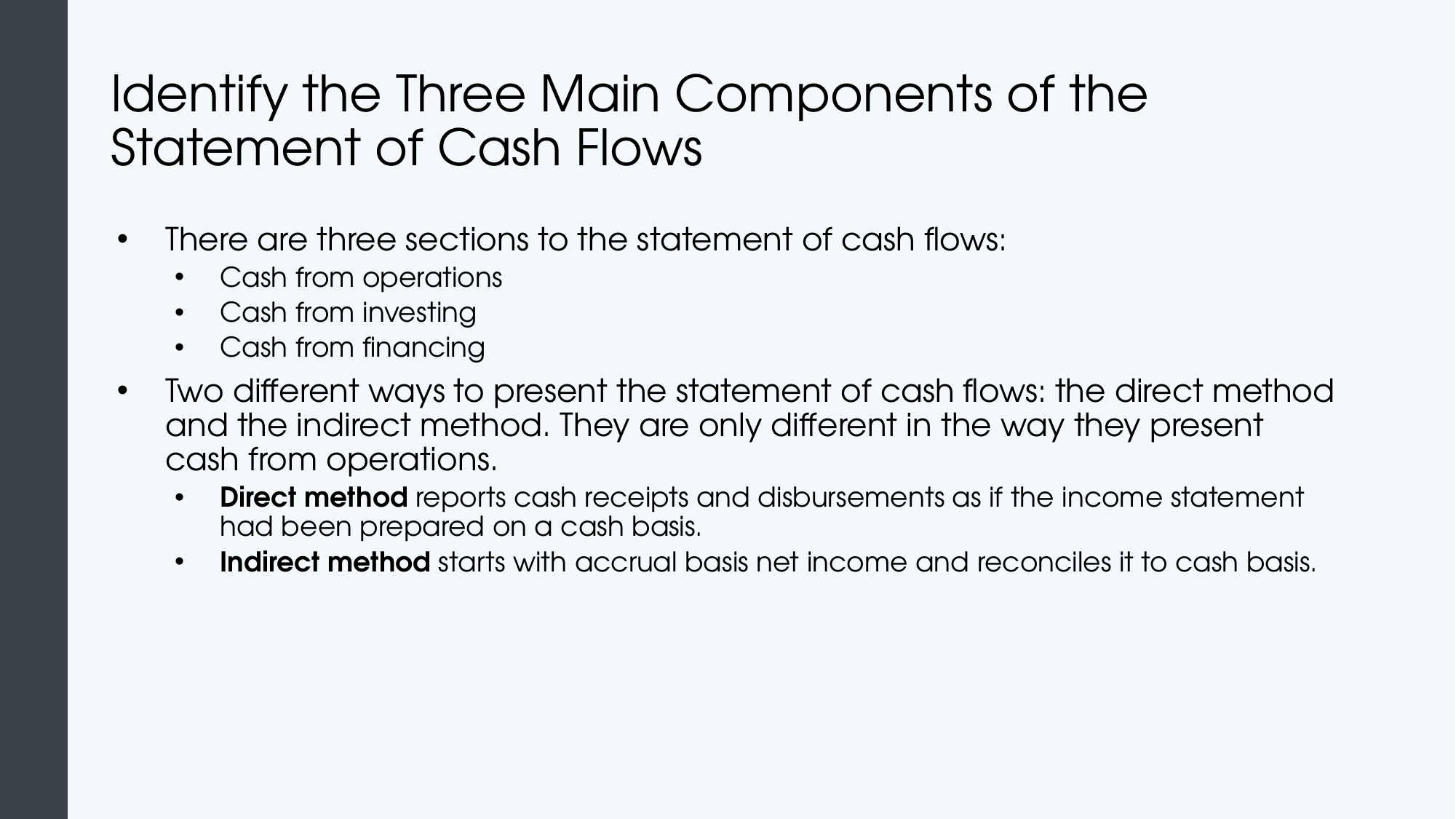

# Identify the Three Main Components of the Statement of Cash Flows
There are three sections to the statement of cash flows:
Cash from operations
Cash from investing
Cash from financing
Two different ways to present the statement of cash flows: the direct method and the indirect method. They are only different in the way they present cash from operations.
Direct method reports cash receipts and disbursements as if the income statement had been prepared on a cash basis.
Indirect method starts with accrual basis net income and reconciles it to cash basis.